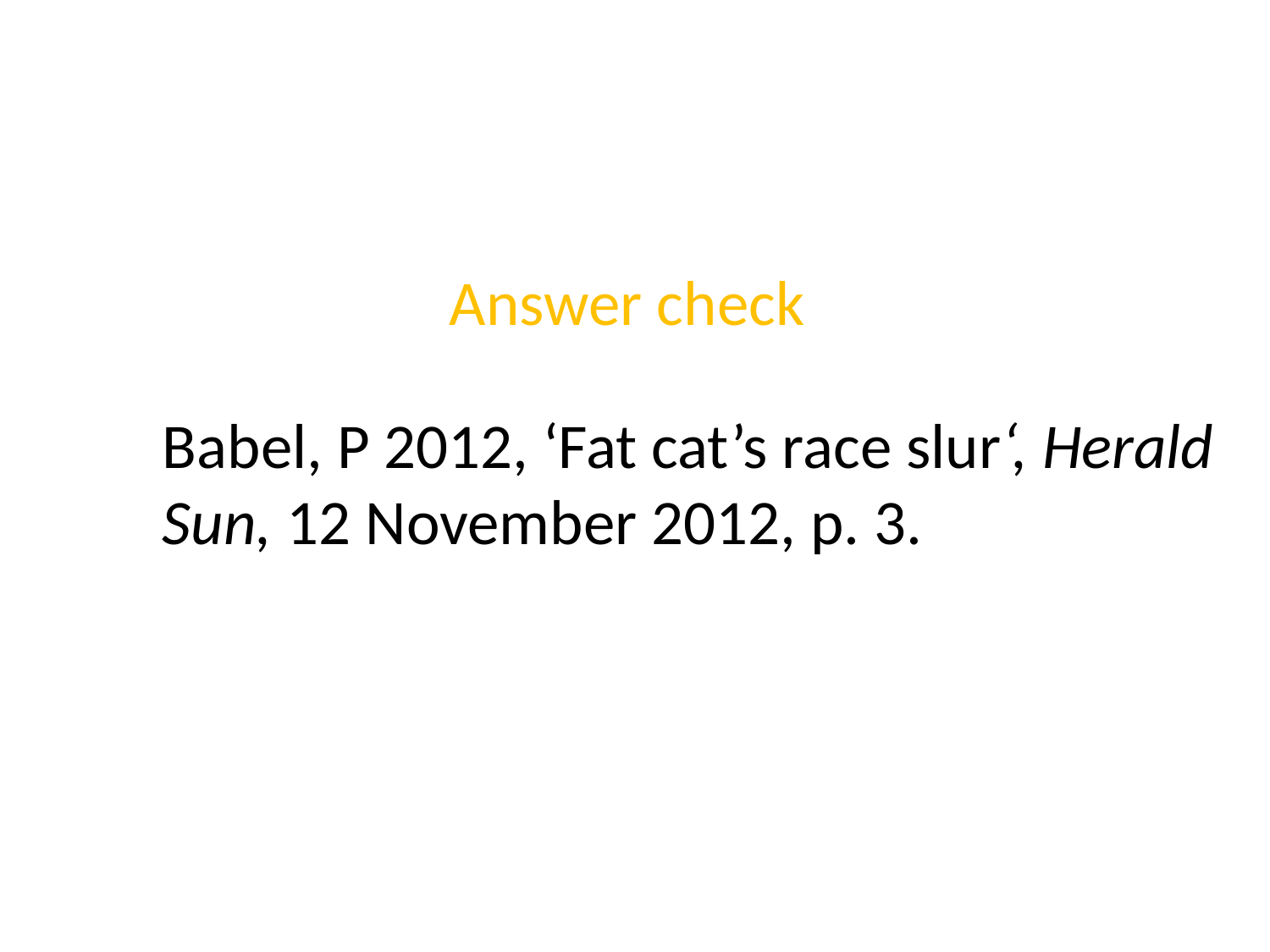

Answer check
Babel, P 2012, ‘Fat cat’s race slur‘, Herald
Sun, 12 November 2012, p. 3.